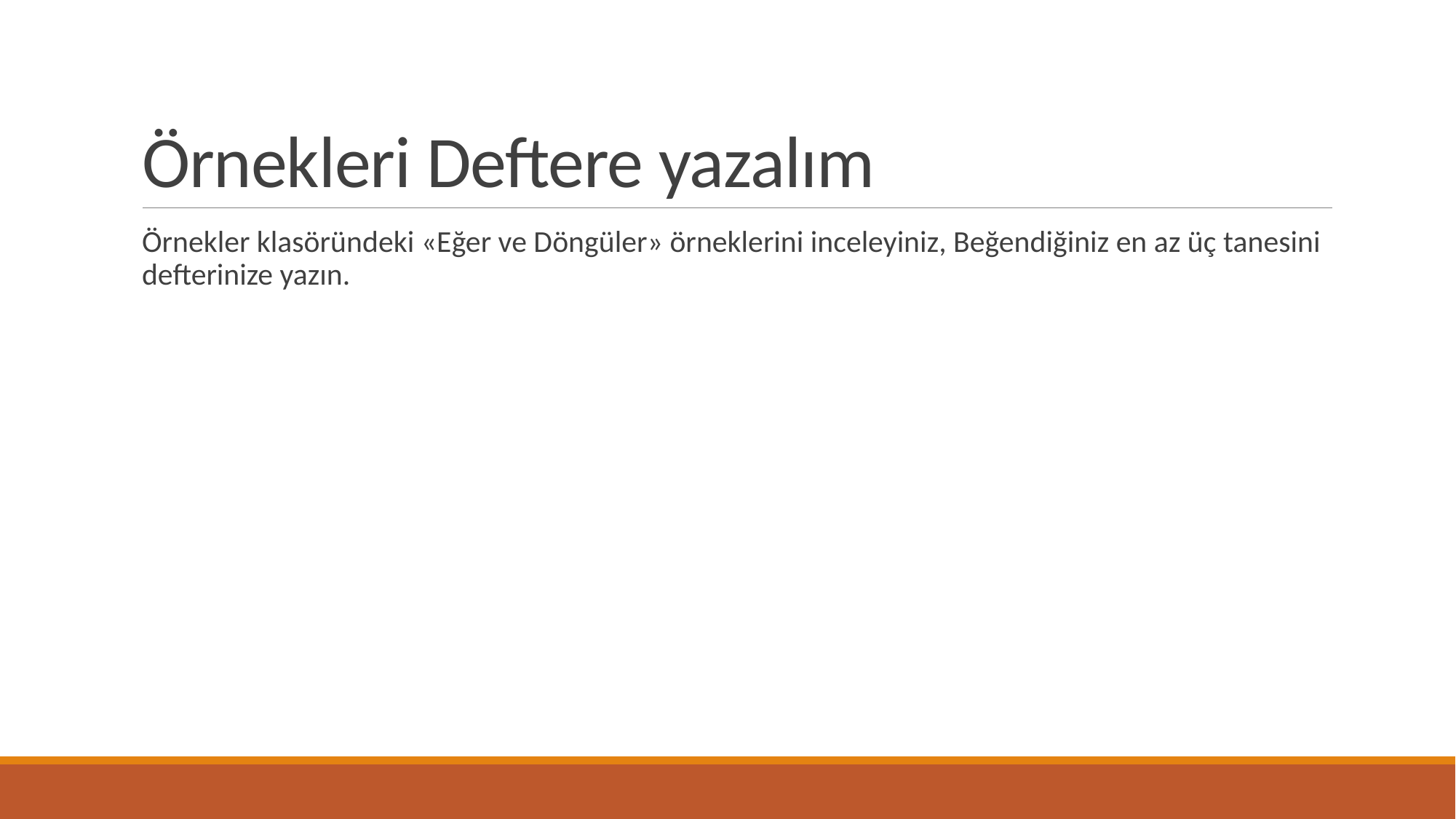

# Örnekleri Deftere yazalım
Örnekler klasöründeki «Eğer ve Döngüler» örneklerini inceleyiniz, Beğendiğiniz en az üç tanesini defterinize yazın.